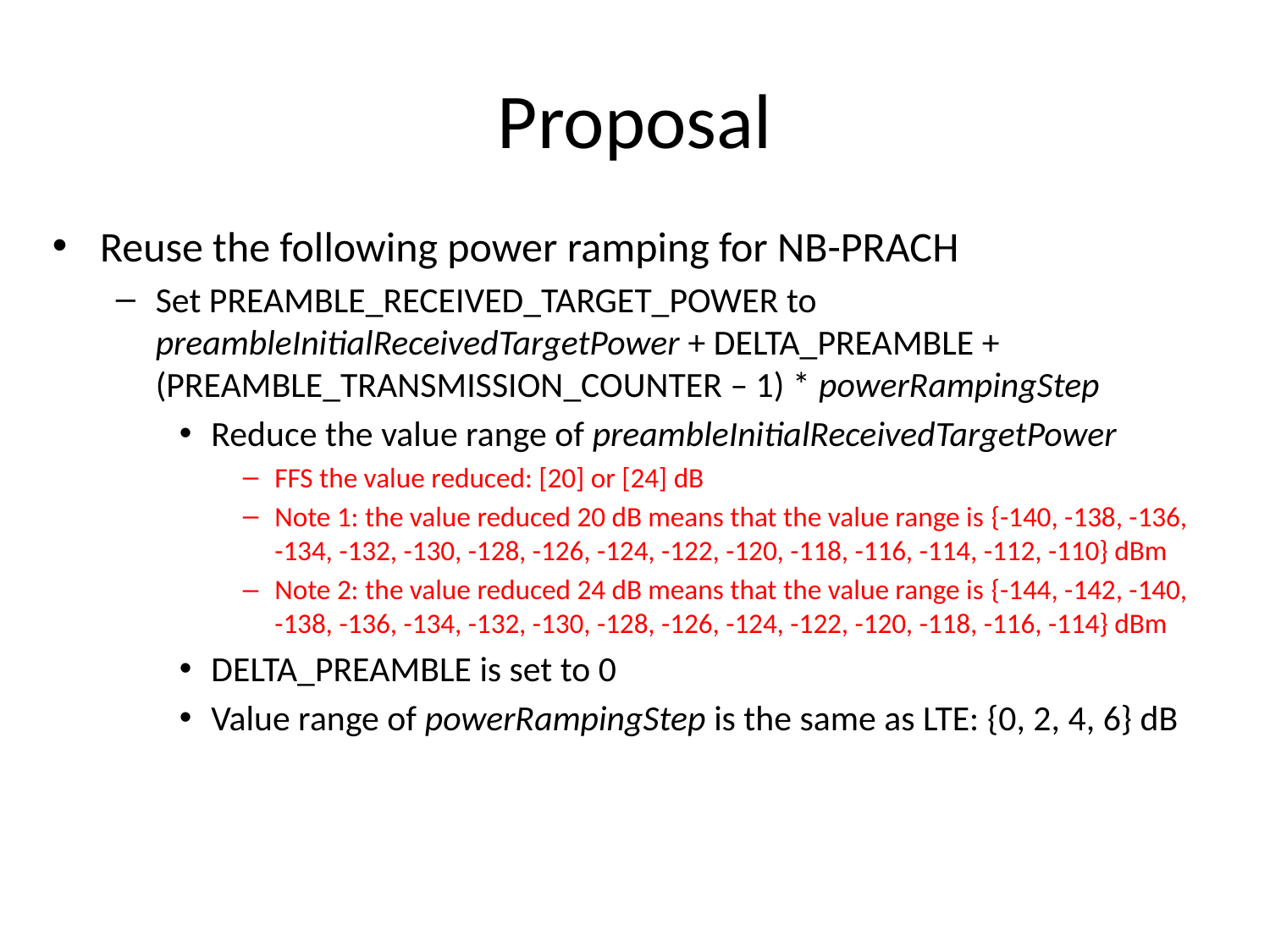

# Proposal
Reuse the following power ramping for NB-PRACH
Set PREAMBLE_RECEIVED_TARGET_POWER to preambleInitialReceivedTargetPower + DELTA_PREAMBLE + (PREAMBLE_TRANSMISSION_COUNTER – 1) * powerRampingStep
Reduce the value range of preambleInitialReceivedTargetPower
FFS the value reduced: [20] or [24] dB
Note 1: the value reduced 20 dB means that the value range is {-140, -138, -136, -134, -132, -130, -128, -126, -124, -122, -120, -118, -116, -114, -112, -110} dBm
Note 2: the value reduced 24 dB means that the value range is {-144, -142, -140, -138, -136, -134, -132, -130, -128, -126, -124, -122, -120, -118, -116, -114} dBm
DELTA_PREAMBLE is set to 0
Value range of powerRampingStep is the same as LTE: {0, 2, 4, 6} dB